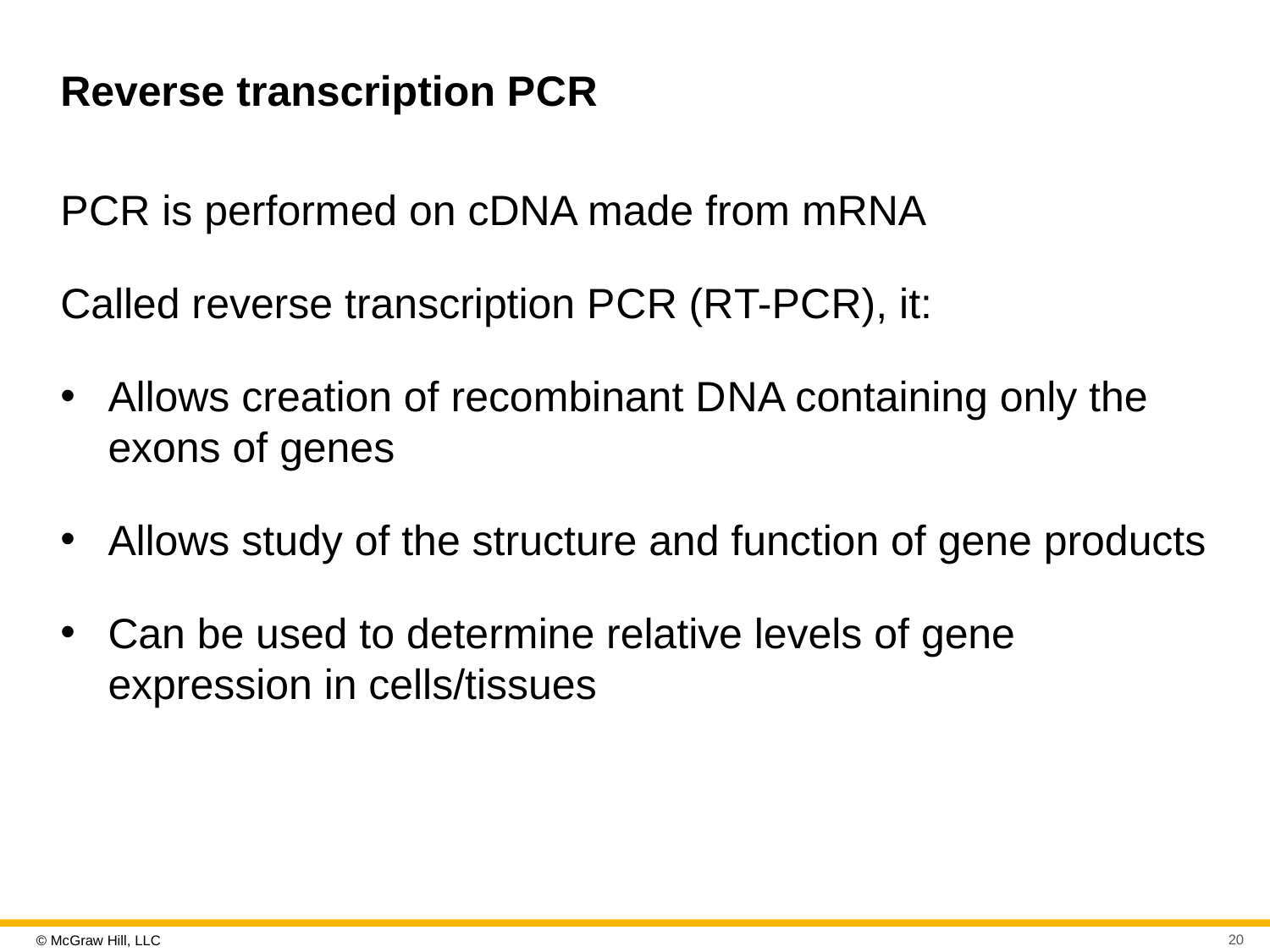

# Reverse transcription P C R
P C R is performed on cDNA made from mRNA
Called reverse transcription P C R (R T-P C R), it:
Allows creation of recombinant D N A containing only the exons of genes
Allows study of the structure and function of gene products
Can be used to determine relative levels of gene expression in cells/tissues
20